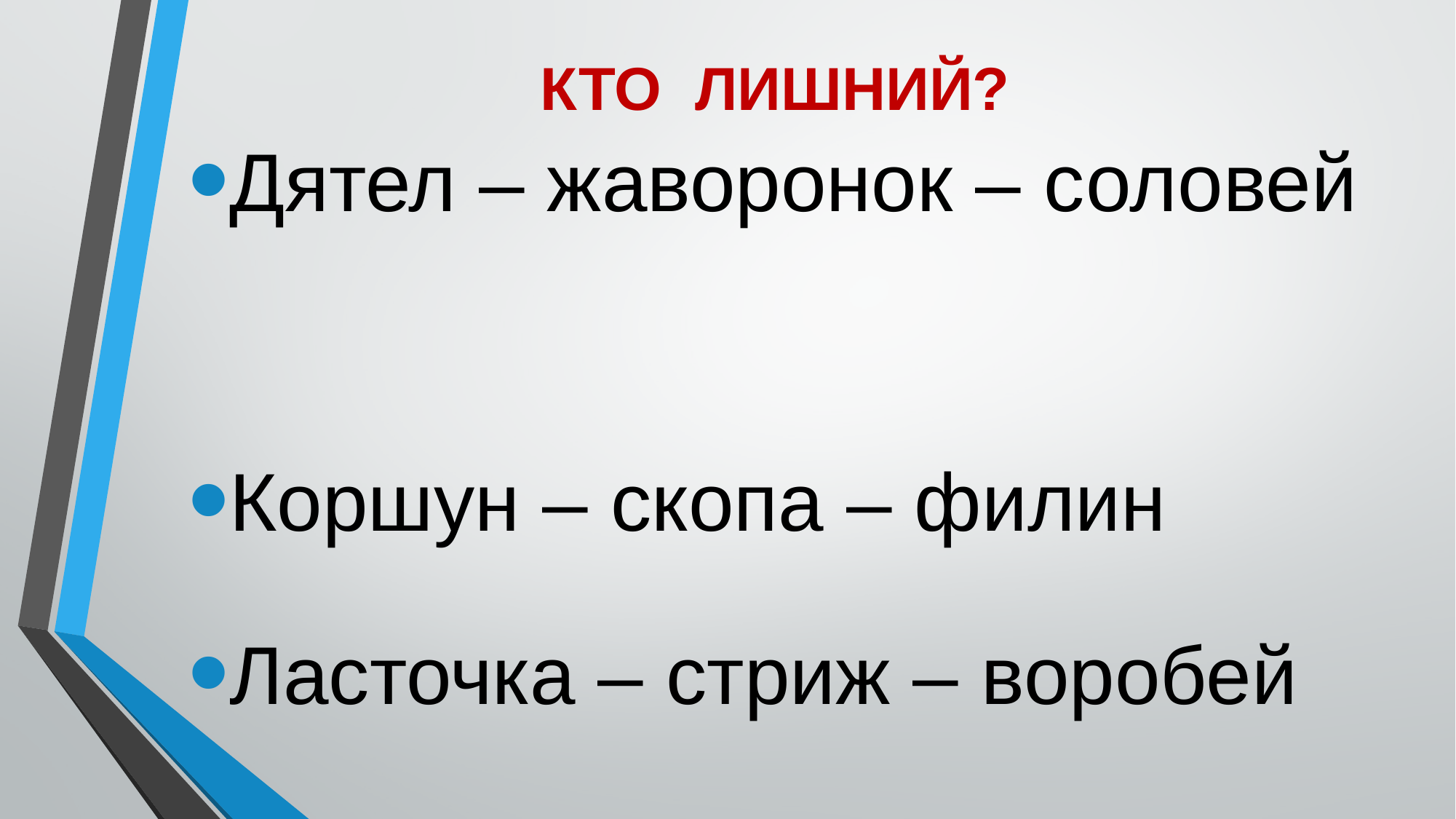

# КТО  ЛИШНИЙ?
Дятел – жаворонок – соловей
Коршун – скопа – филин
Ласточка – стриж – воробей